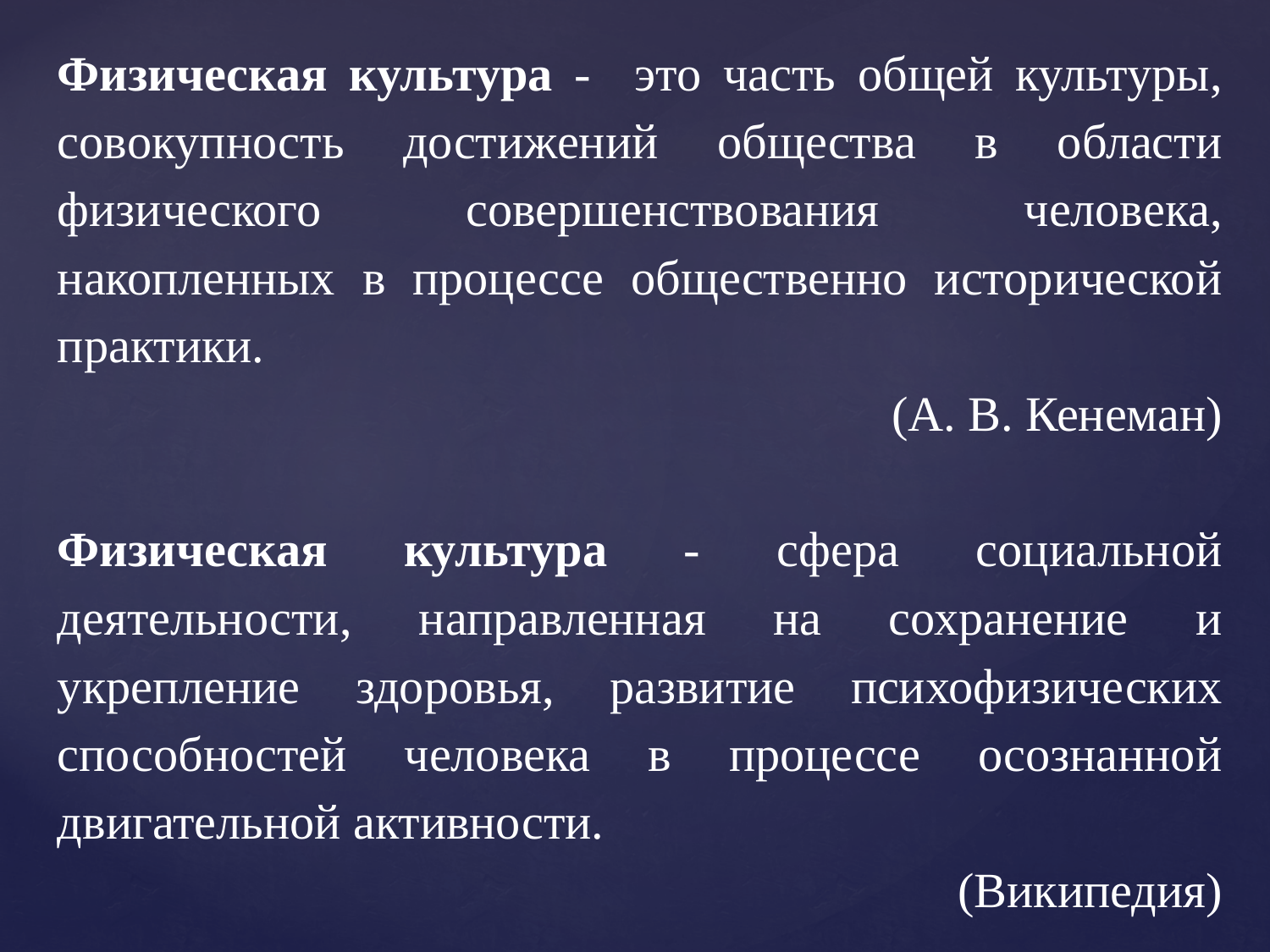

Физическая культура -  это часть общей культуры, совокупность достижений общества в области физического совершенствования человека, накопленных в процессе общественно исторической практики.
(А. В. Кенеман)

Физическая культура - сфера социальной деятельности, направленная на сохранение и укрепление здоровья, развитие психофизических способностей человека в процессе осознанной двигательной активности.
(Википедия)